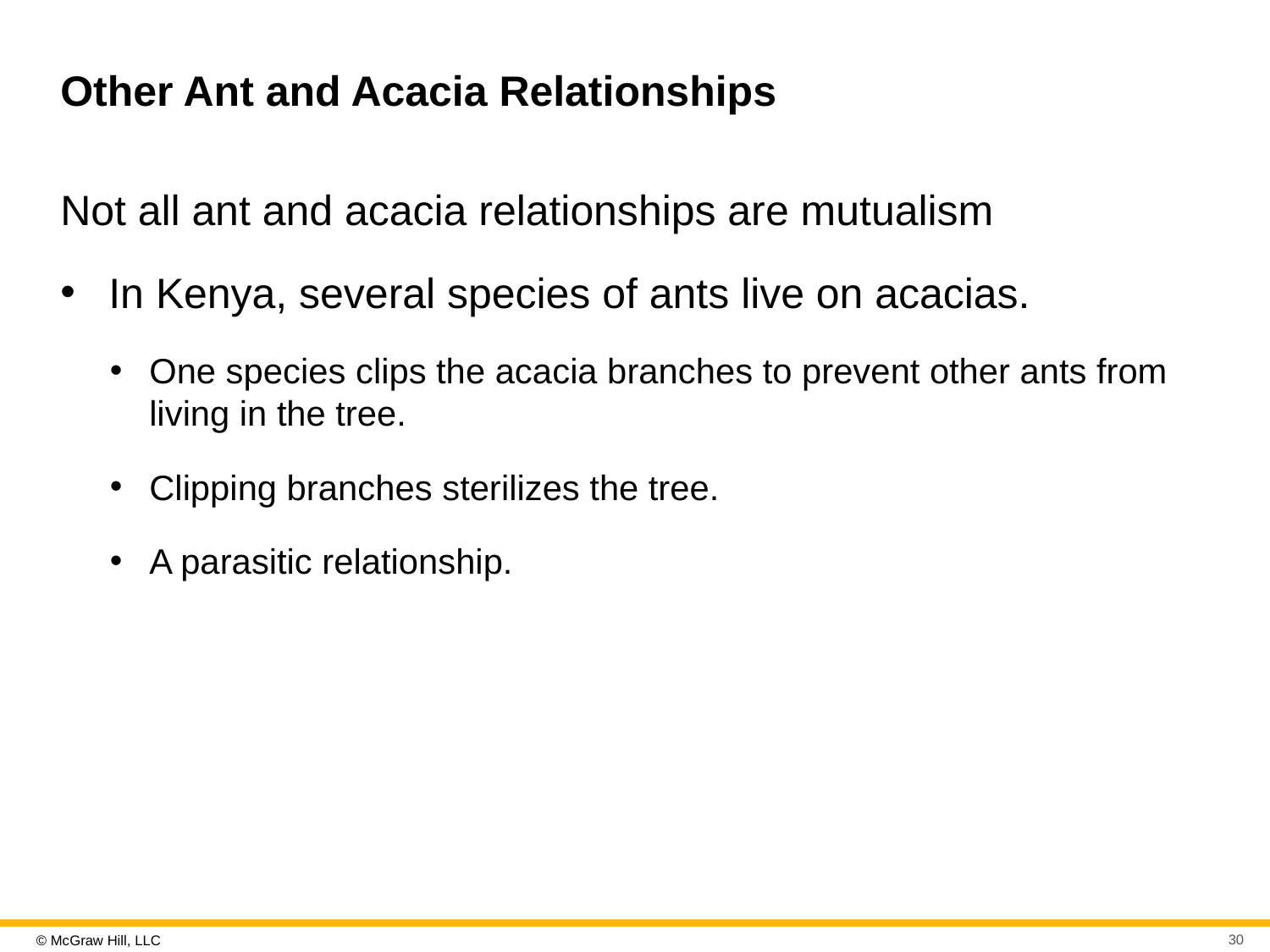

# Other Ant and Acacia Relationships
Not all ant and acacia relationships are mutualism
In Kenya, several species of ants live on acacias.
One species clips the acacia branches to prevent other ants from living in the tree.
Clipping branches sterilizes the tree.
A parasitic relationship.
30